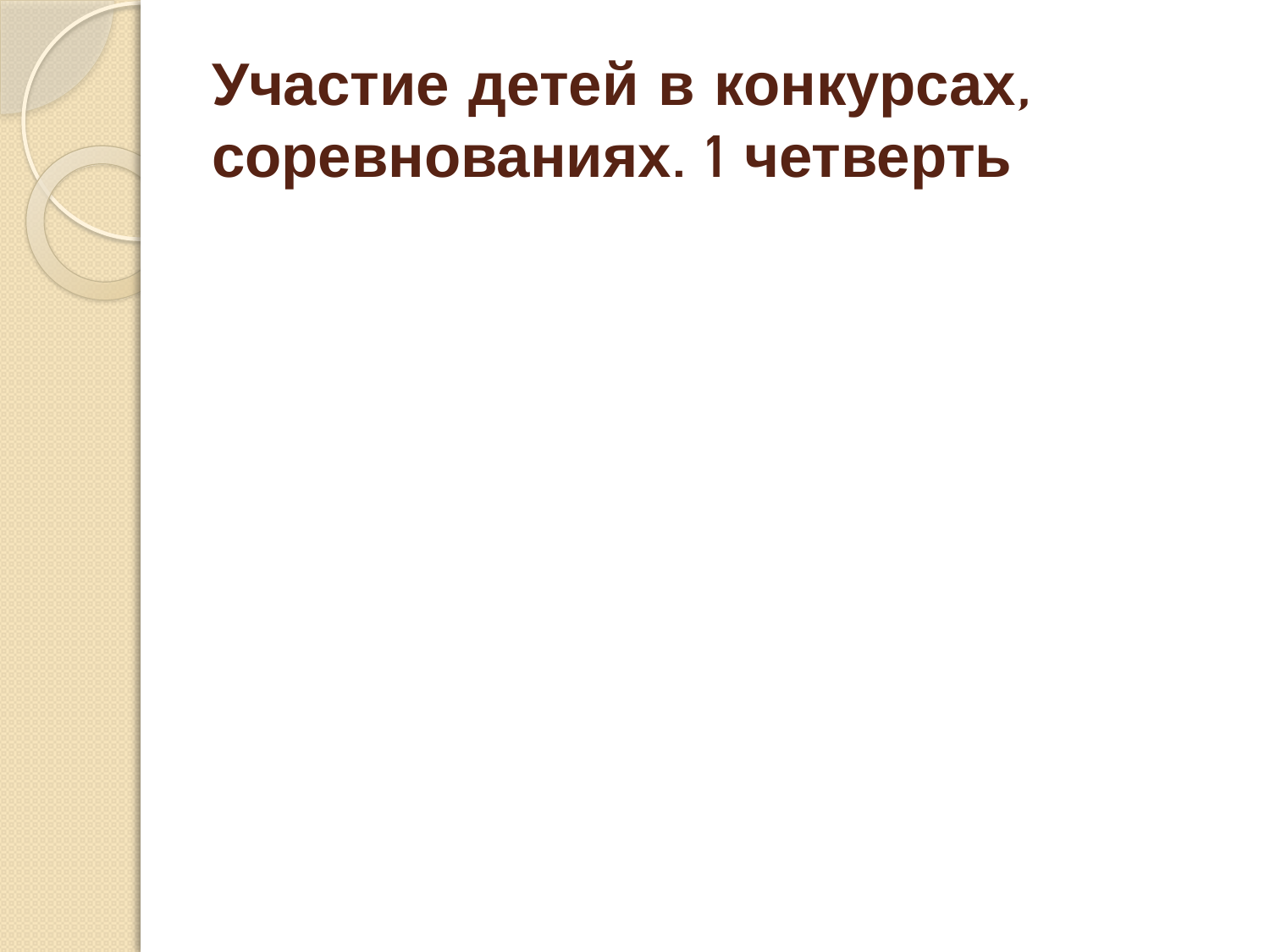

# Участие детей в конкурсах, соревнованиях. 1 четверть